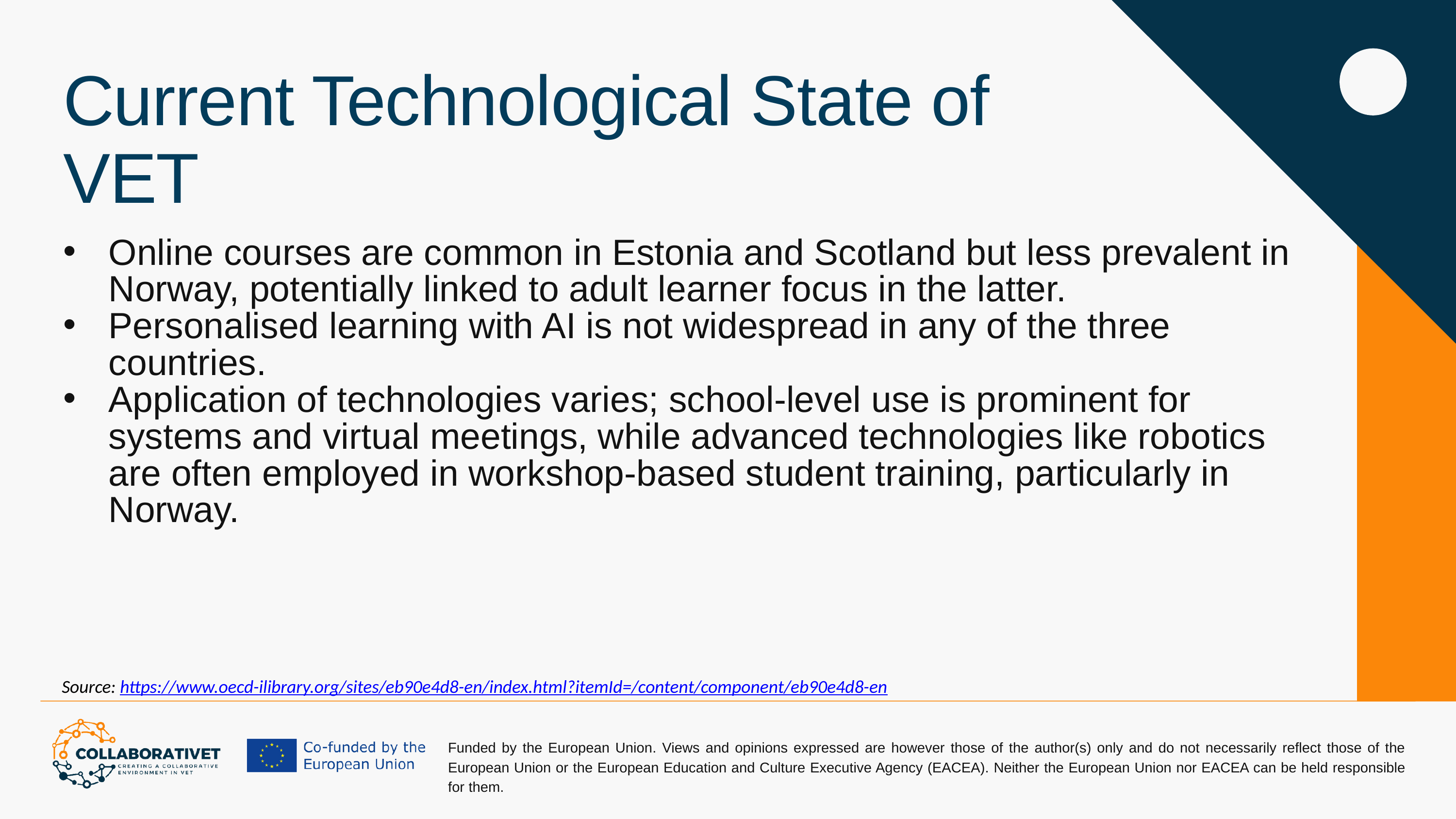

Current Technological State of VET
Online courses are common in Estonia and Scotland but less prevalent in Norway, potentially linked to adult learner focus in the latter.
Personalised learning with AI is not widespread in any of the three countries.
Application of technologies varies; school-level use is prominent for systems and virtual meetings, while advanced technologies like robotics are often employed in workshop-based student training, particularly in Norway.

Source: https://www.oecd-ilibrary.org/sites/eb90e4d8-en/index.html?itemId=/content/component/eb90e4d8-en

Funded by the European Union. Views and opinions expressed are however those of the author(s) only and do not necessarily reflect those of the European Union or the European Education and Culture Executive Agency (EACEA). Neither the European Union nor EACEA can be held responsible for them.